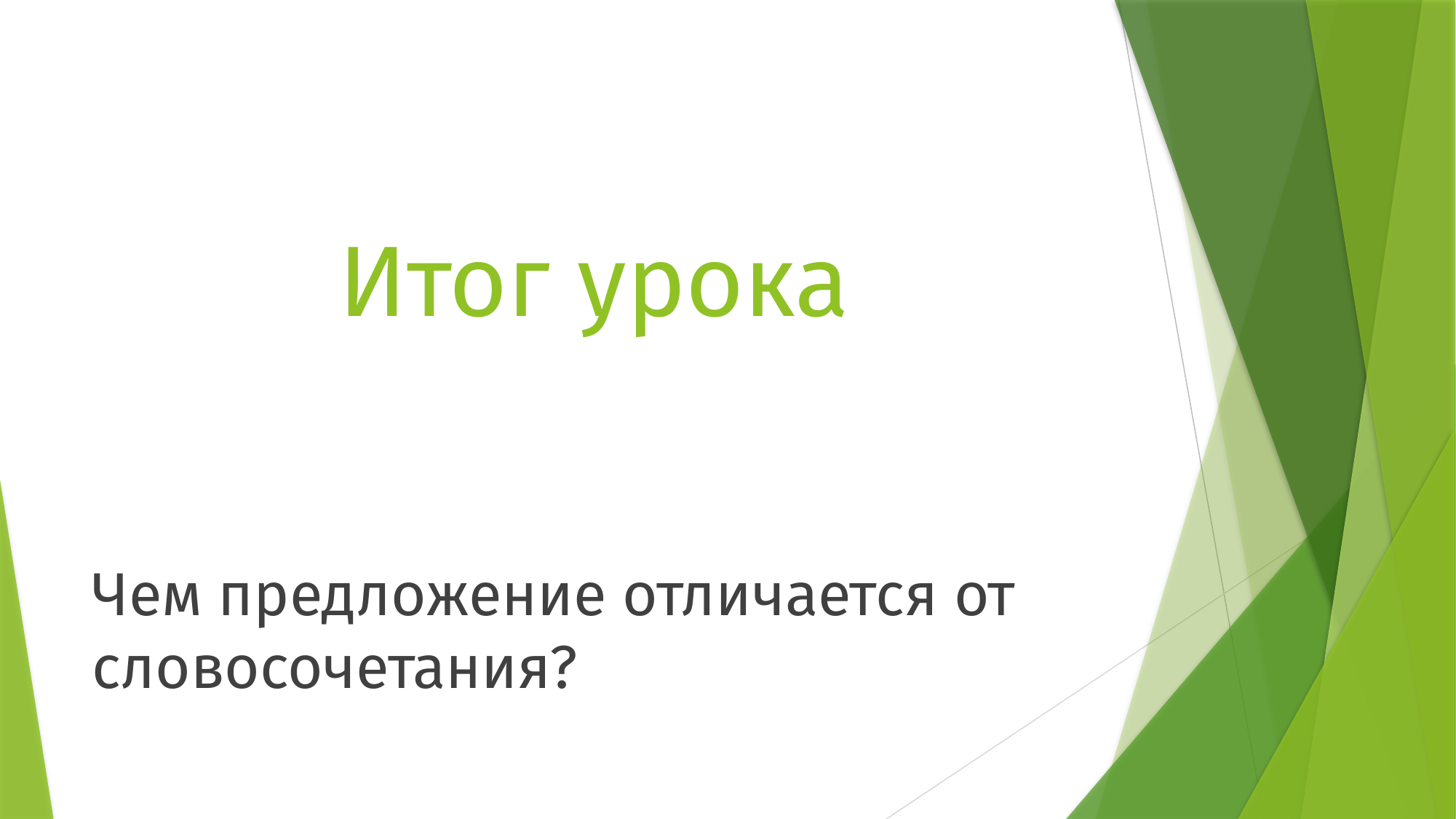

# Итог урока
Чем предложение отличается от словосочетания?